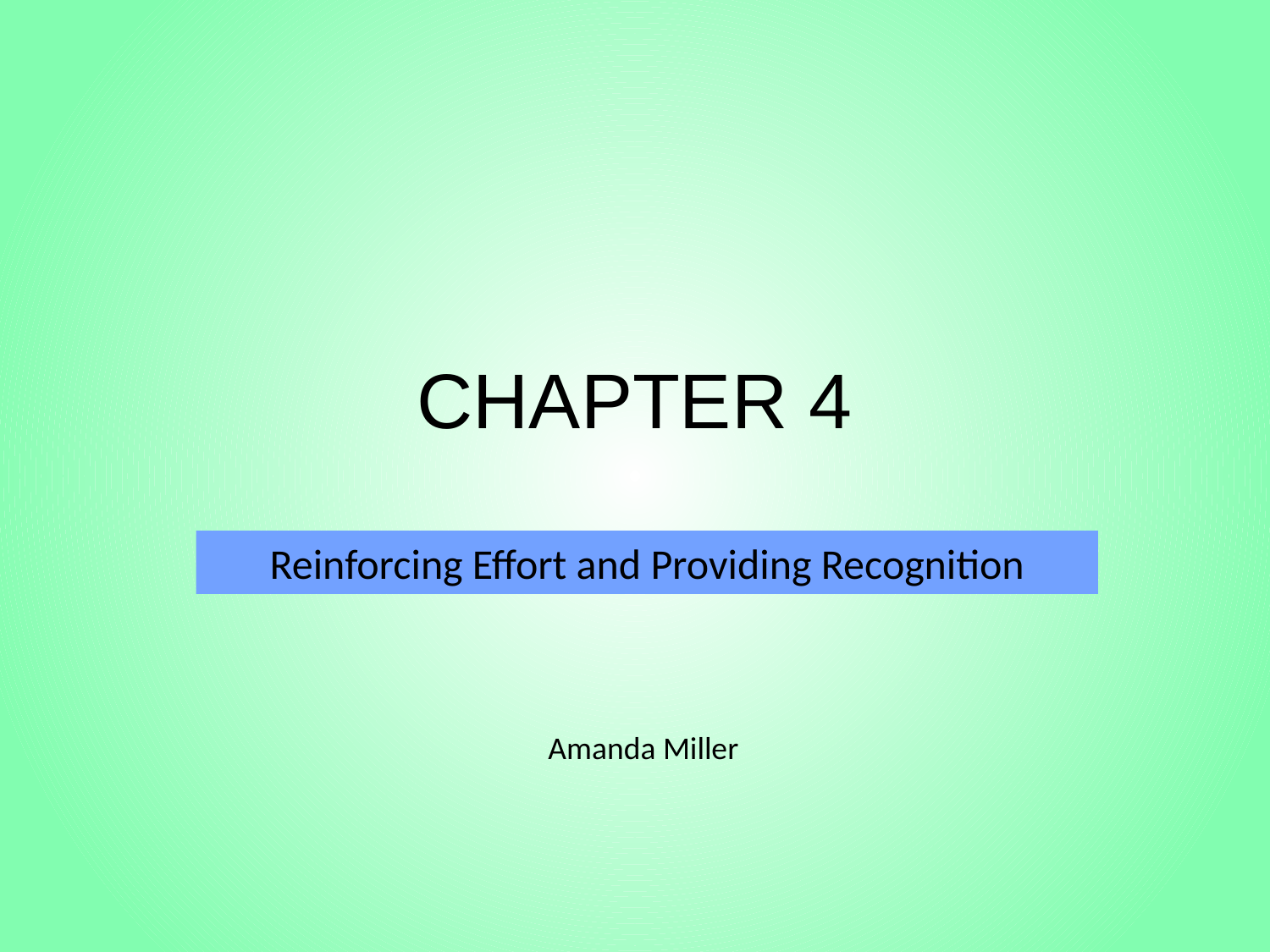

# CHAPTER 4
Reinforcing Effort and Providing Recognition
Amanda Miller